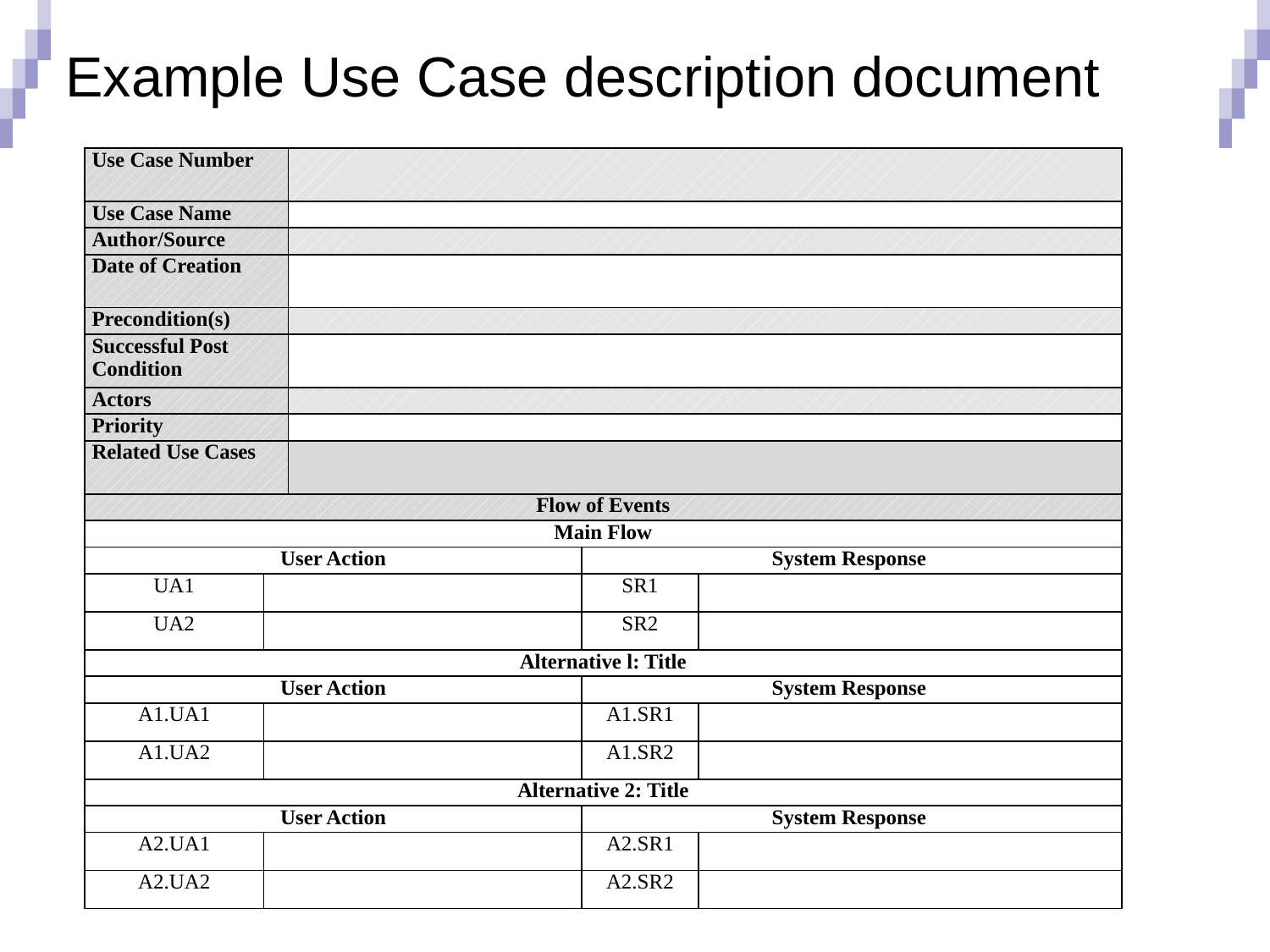

# Example Use Case description document
| Use Case Number |  |  |  |  |
| --- | --- | --- | --- | --- |
| Use Case Name |  |  |  |  |
| Author/Source |  |  |  |  |
| Date of Creation |  |  |  |  |
| Precondition(s) |  |  |  |  |
| Successful Post Condition |  |  |  |  |
| Actors |  |  |  |  |
| Priority |  |  |  |  |
| Related Use Cases |  |  |  |  |
| Flow of Events |  |  |  |  |
| Main Flow |  |  |  |  |
| User Action |  |  | System Response |  |
| UA1 |  |  | SR1 |  |
| UA2 |  |  | SR2 |  |
| Alternative l: Title |  |  |  |  |
| User Action |  |  | System Response |  |
| A1.UA1 |  |  | A1.SR1 |  |
| A1.UA2 |  |  | A1.SR2 |  |
| Alternative 2: Title |  |  |  |  |
| User Action |  |  | System Response |  |
| A2.UA1 |  |  | A2.SR1 |  |
| A2.UA2 |  |  | A2.SR2 |  |